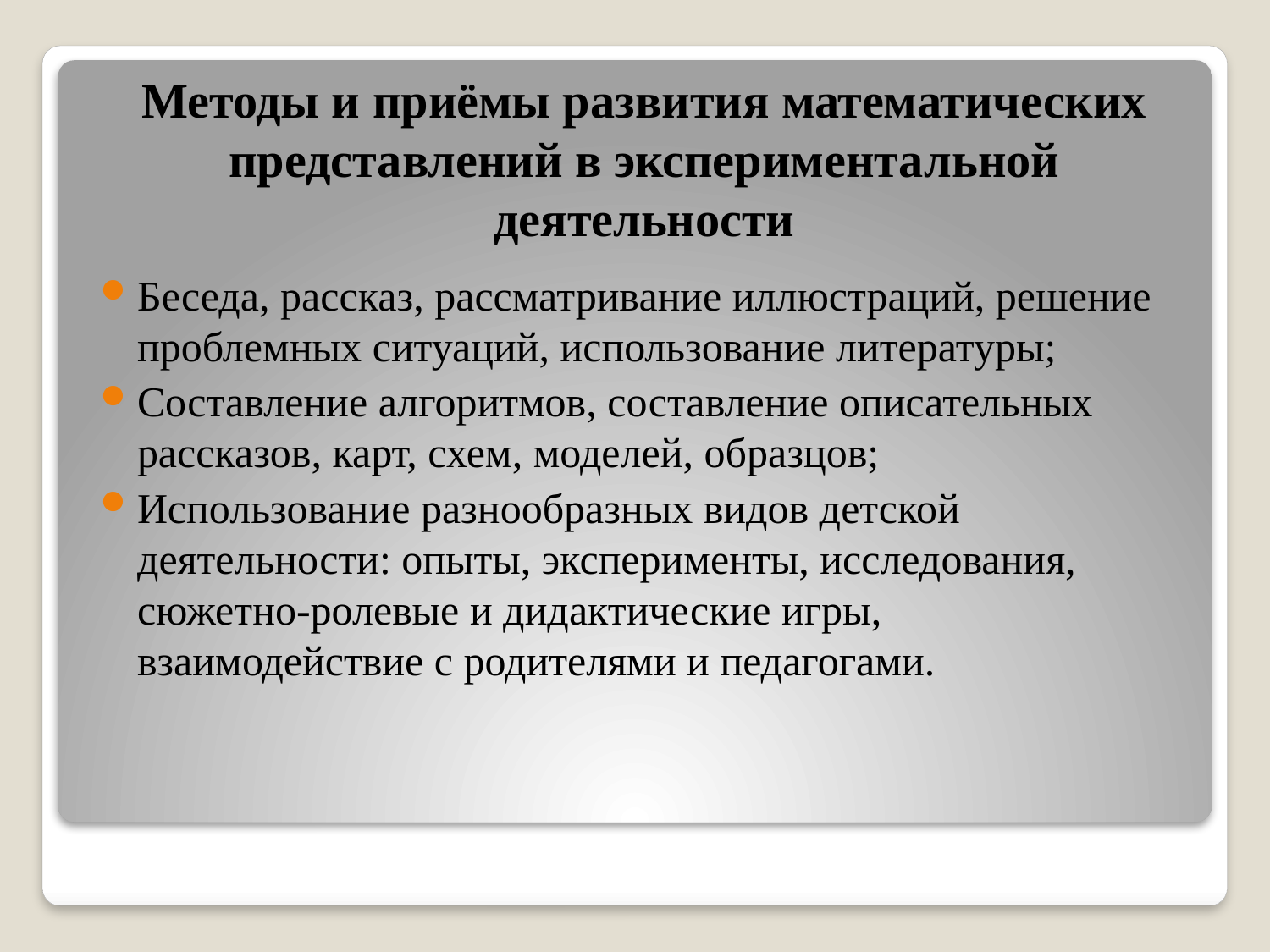

Методы и приёмы развития математических представлений в экспериментальной деятельности
Беседа, рассказ, рассматривание иллюстраций, решение проблемных ситуаций, использование литературы;
Составление алгоритмов, составление описательных рассказов, карт, схем, моделей, образцов;
Использование разнообразных видов детской деятельности: опыты, эксперименты, исследования, сюжетно-ролевые и дидактические игры,  взаимодействие с родителями и педагогами.